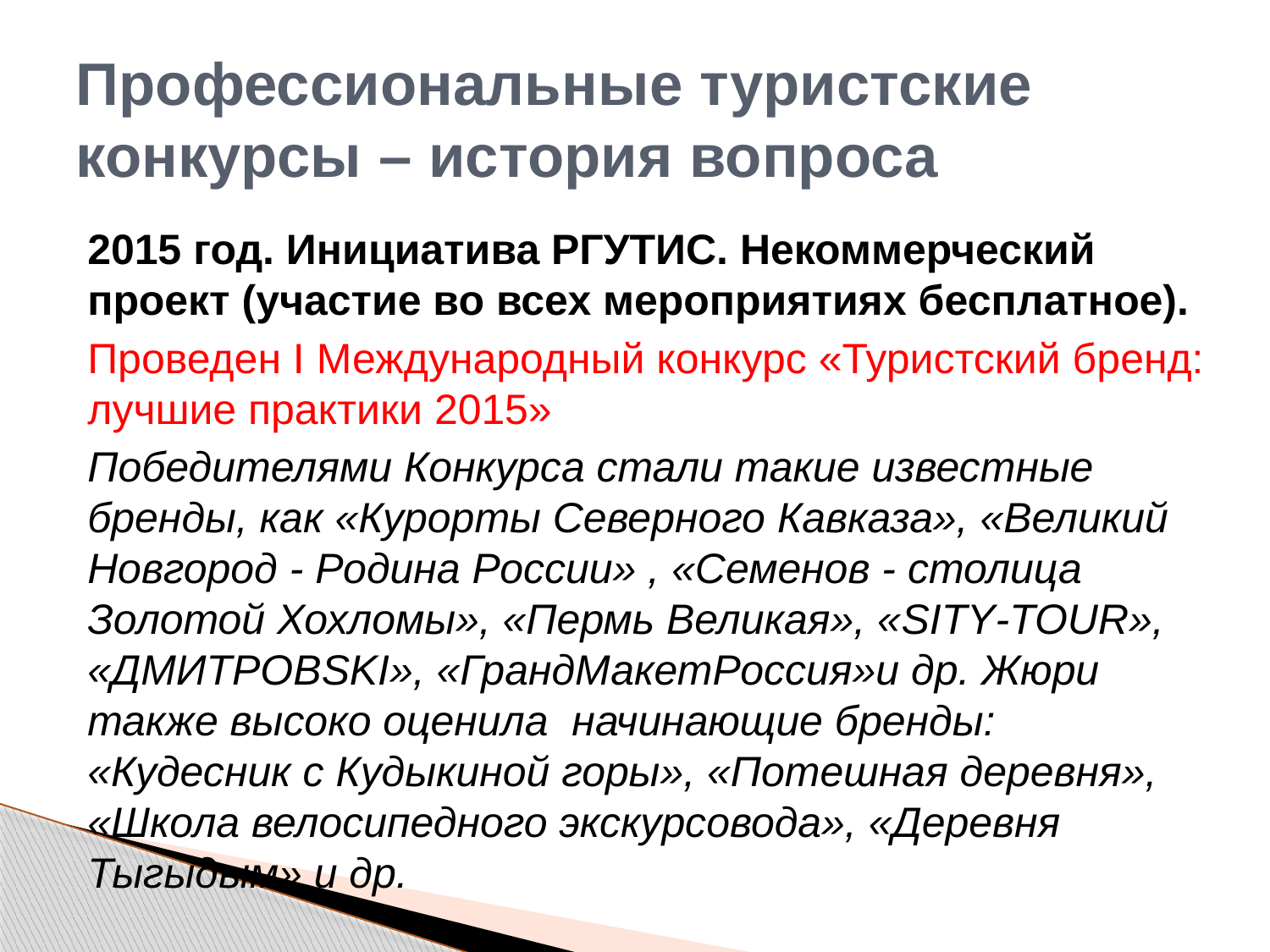

# Профессиональные туристские конкурсы – история вопроса
2015 год. Инициатива РГУТИС. Некоммерческий проект (участие во всех мероприятиях бесплатное).
Проведен I Международный конкурс «Туристский бренд: лучшие практики 2015»
Победителями Конкурса стали такие известные бренды, как «Курорты Северного Кавказа», «Великий Новгород - Родина России» , «Семенов - столица Золотой Хохломы», «Пермь Великая», «SITY-TOUR», «ДМИТРОВSKI», «ГрандМакетРоссия»и др. Жюри также высоко оценила  начинающие бренды: «Кудесник с Кудыкиной горы», «Потешная деревня», «Школа велосипедного экскурсовода», «Деревня Тыгыдым» и др.